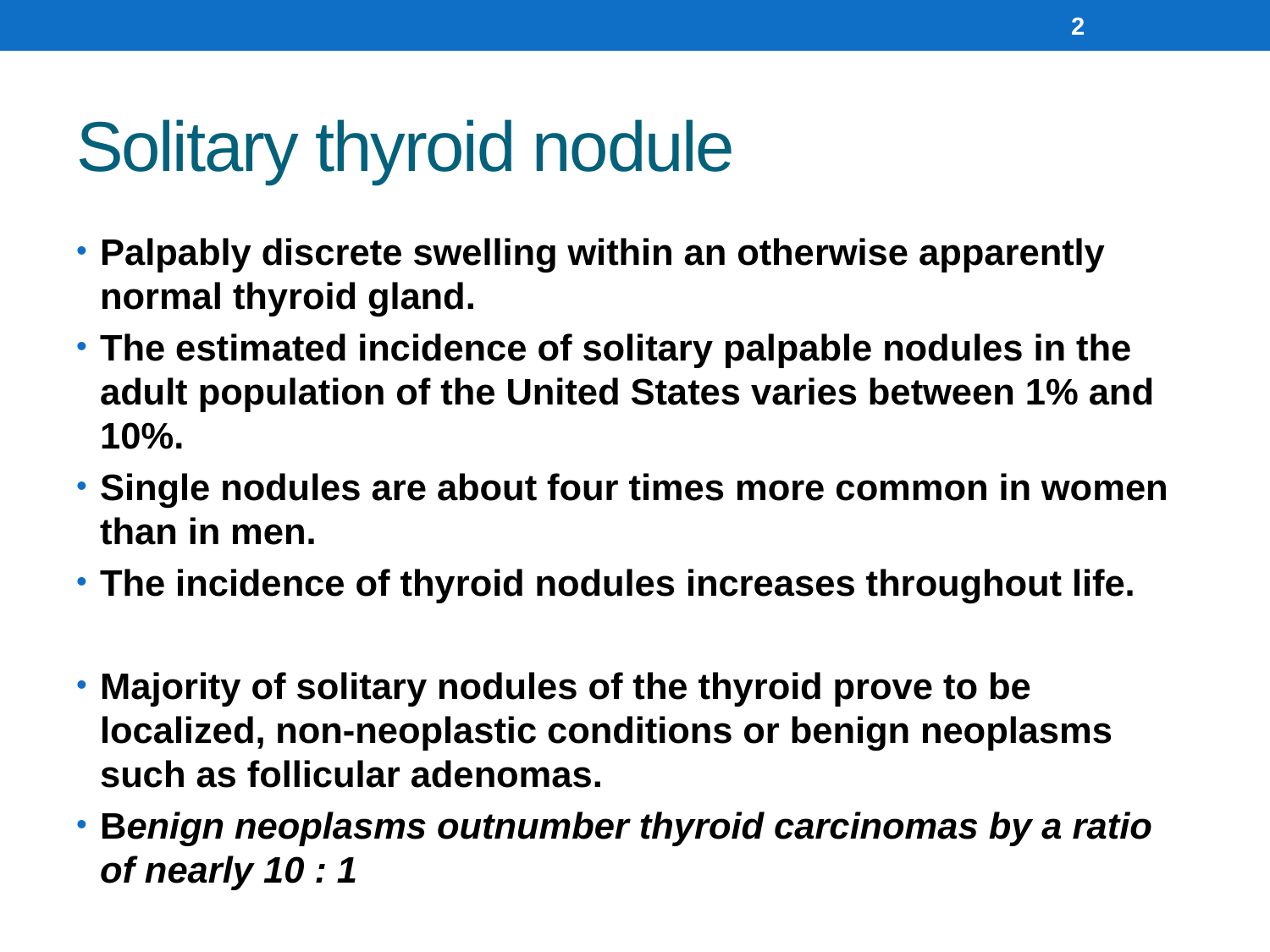

2
# Solitary thyroid nodule
Palpably discrete swelling within an otherwise apparently normal thyroid gland.
The estimated incidence of solitary palpable nodules in the adult population of the United States varies between 1% and 10%.
Single nodules are about four times more common in women than in men.
The incidence of thyroid nodules increases throughout life.

Majority of solitary nodules of the thyroid prove to be localized, non-neoplastic conditions or benign neoplasms such as follicular adenomas.
Benign neoplasms outnumber thyroid carcinomas by a ratio of nearly 10 : 1